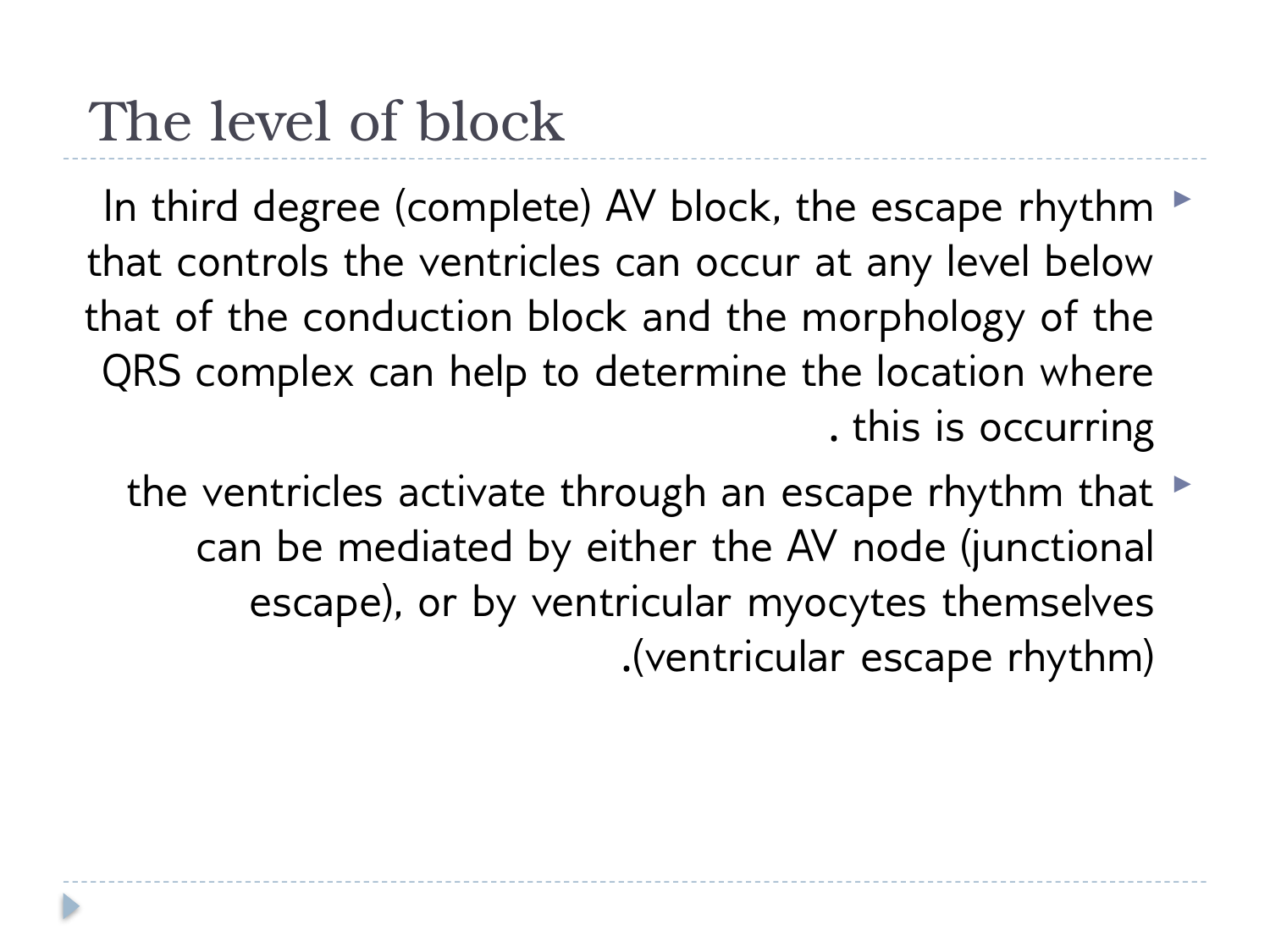

# The level of block
In third degree (complete) AV block, the escape rhythm that controls the ventricles can occur at any level below that of the conduction block and the morphology of the QRS complex can help to determine the location where this is occurring .
the ventricles activate through an escape rhythm that can be mediated by either the AV node (junctional escape), or by ventricular myocytes themselves (ventricular escape rhythm).